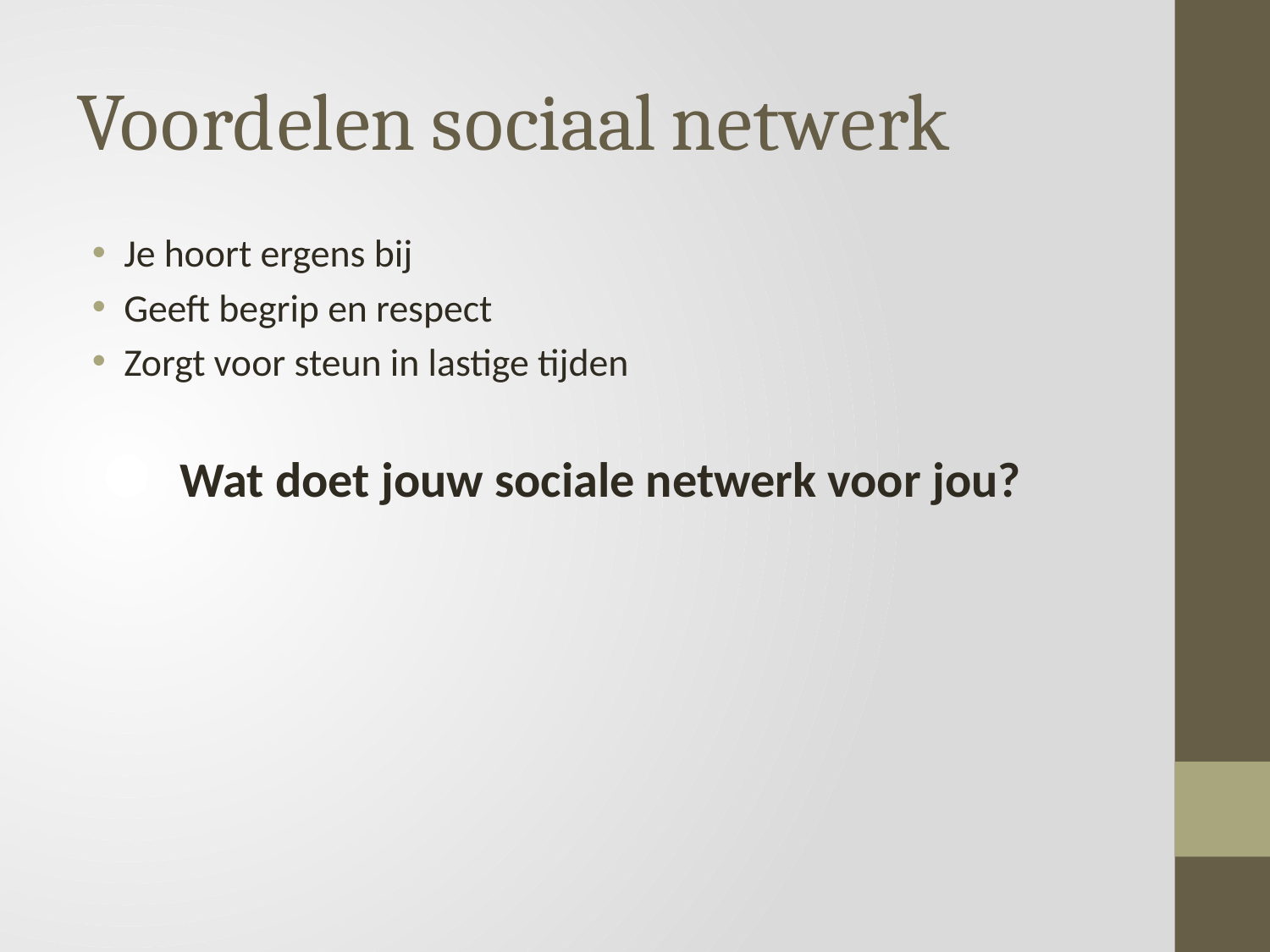

# Voordelen sociaal netwerk
Je hoort ergens bij
Geeft begrip en respect
Zorgt voor steun in lastige tijden

Wat doet jouw sociale netwerk voor jou?